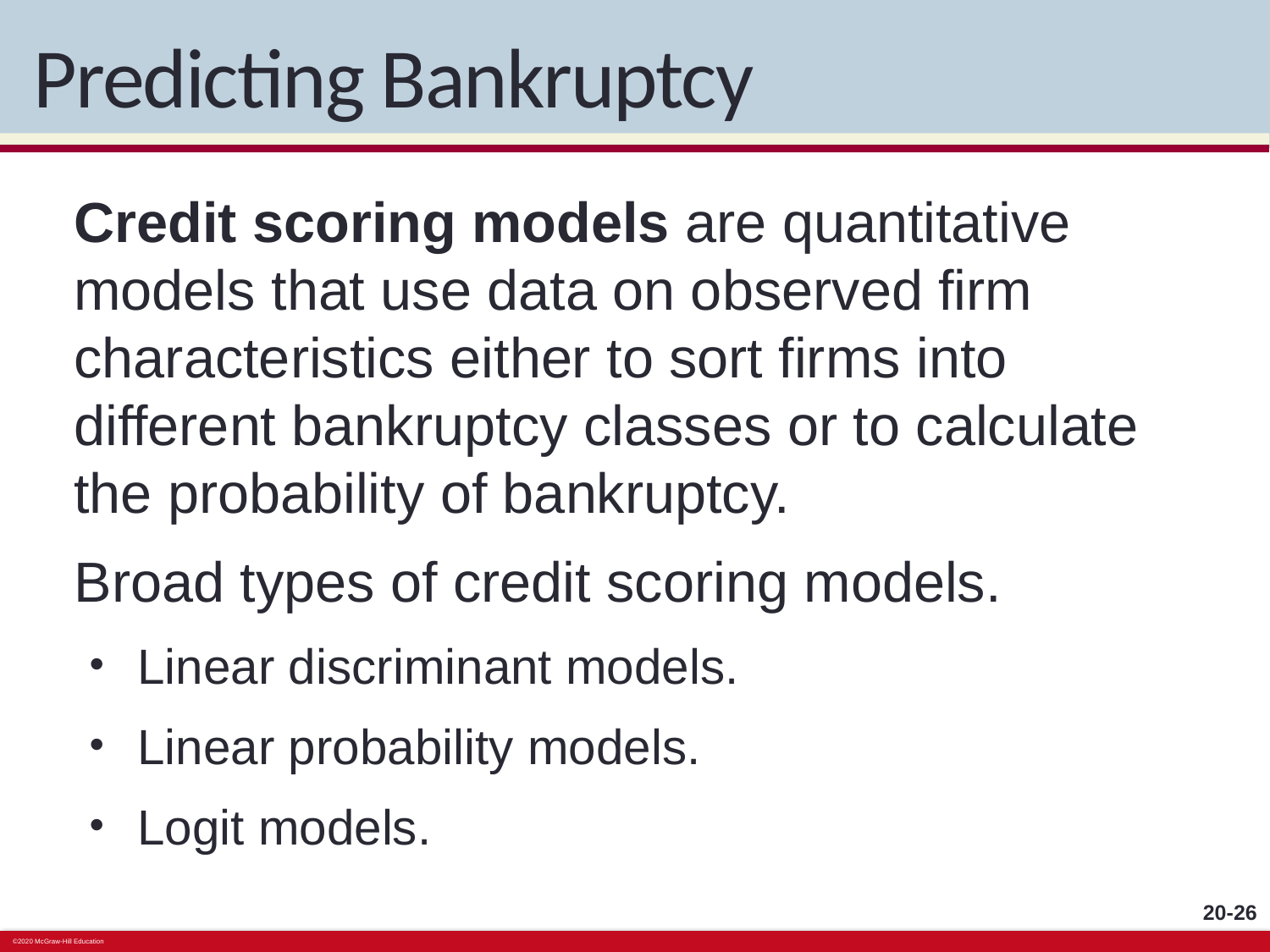

# Predicting Bankruptcy
Credit scoring models are quantitative models that use data on observed firm characteristics either to sort firms into different bankruptcy classes or to calculate the probability of bankruptcy.
Broad types of credit scoring models.
Linear discriminant models.
Linear probability models.
Logit models.